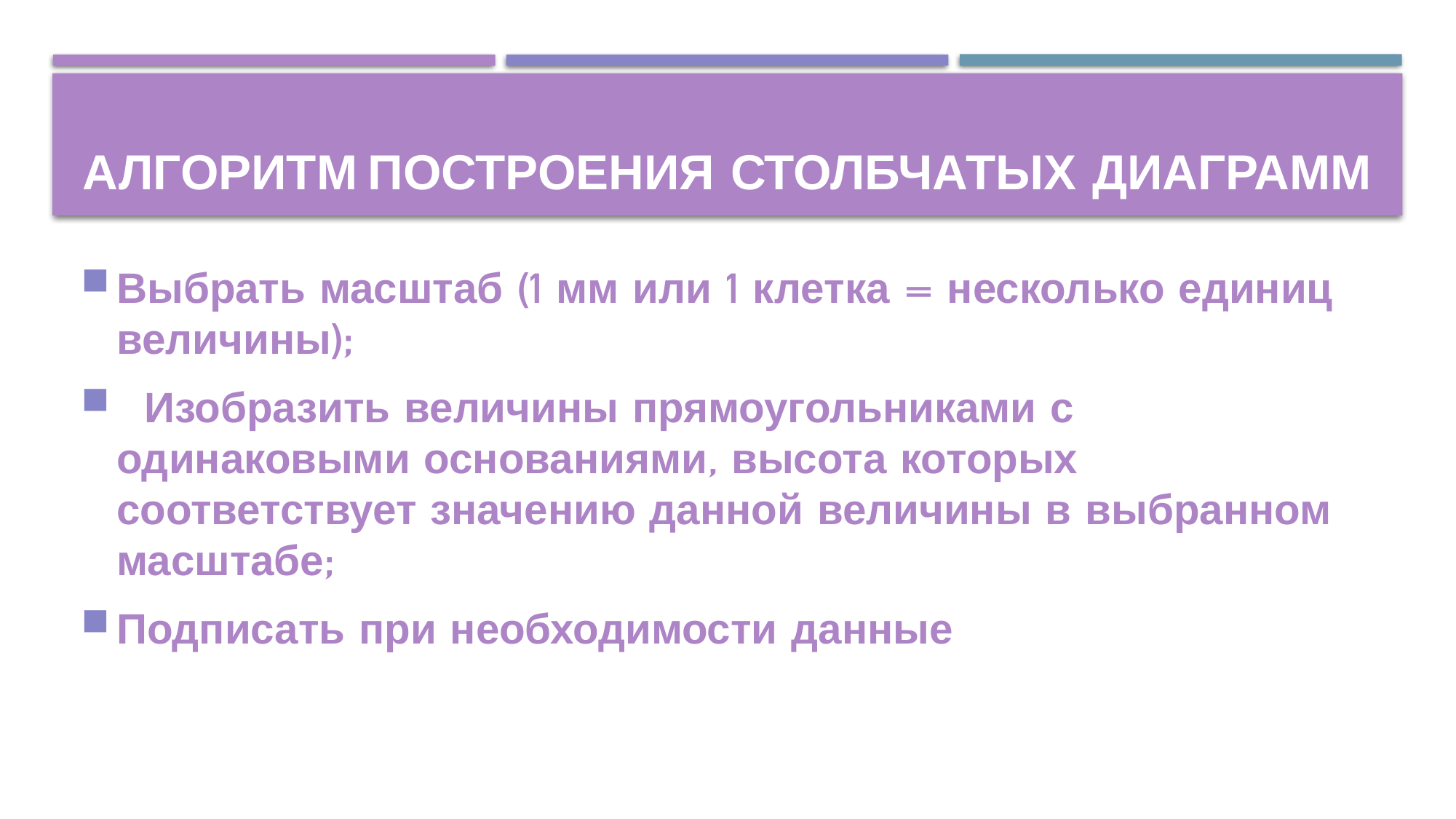

# Алгоритм построения столбчатых диаграмм
Выбрать масштаб (1 мм или 1 клетка = несколько единиц величины);
  Изобразить величины прямоугольниками с одинаковыми основаниями, высота которых соответствует значению данной величины в выбранном масштабе;
Подписать при необходимости данные